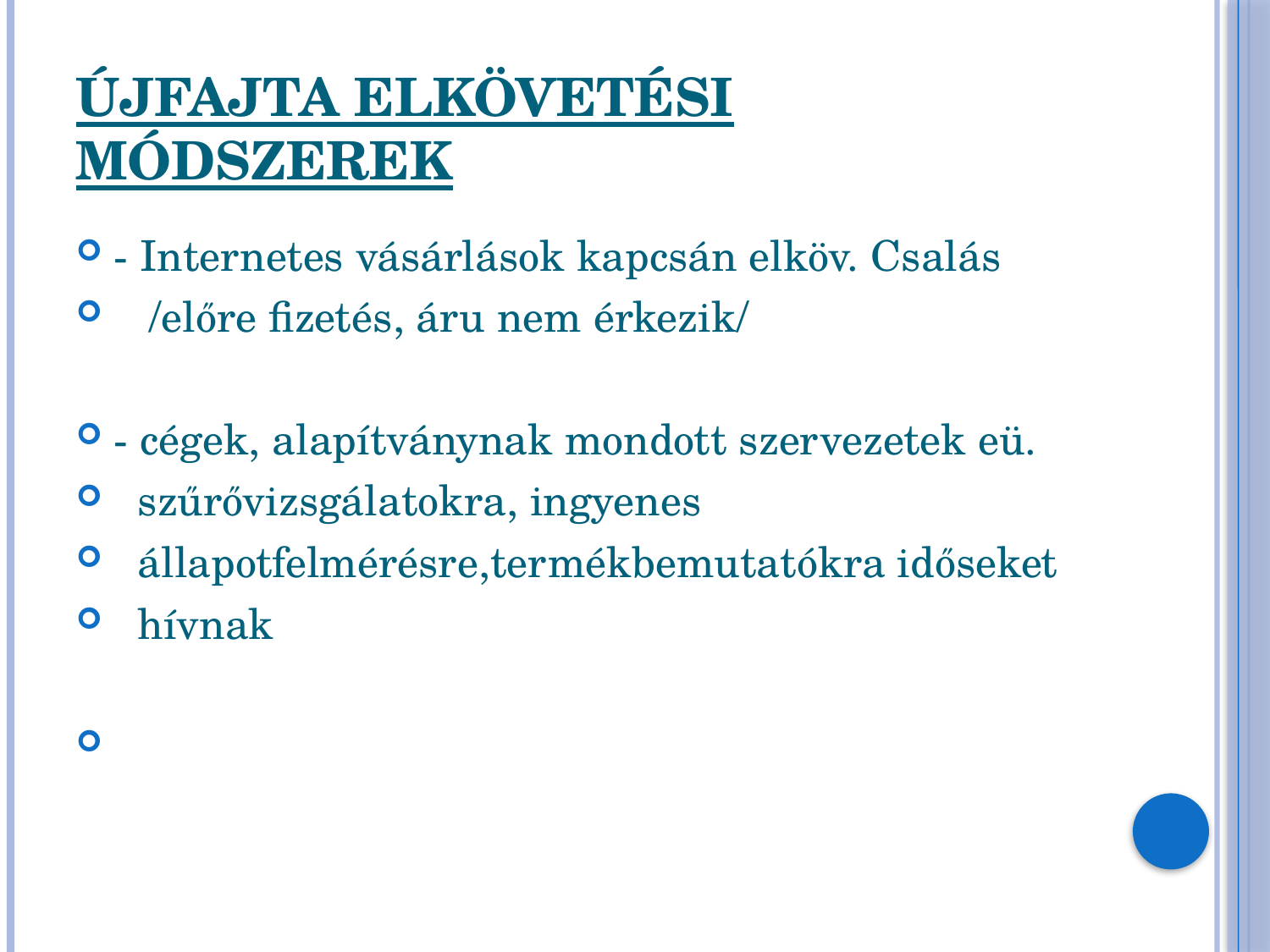

# Újfajta elkövetési módszerek
- Internetes vásárlások kapcsán elköv. Csalás
   /előre fizetés, áru nem érkezik/

- cégek, alapítványnak mondott szervezetek eü.
  szűrővizsgálatokra, ingyenes
  állapotfelmérésre,termékbemutatókra időseket
  hívnak